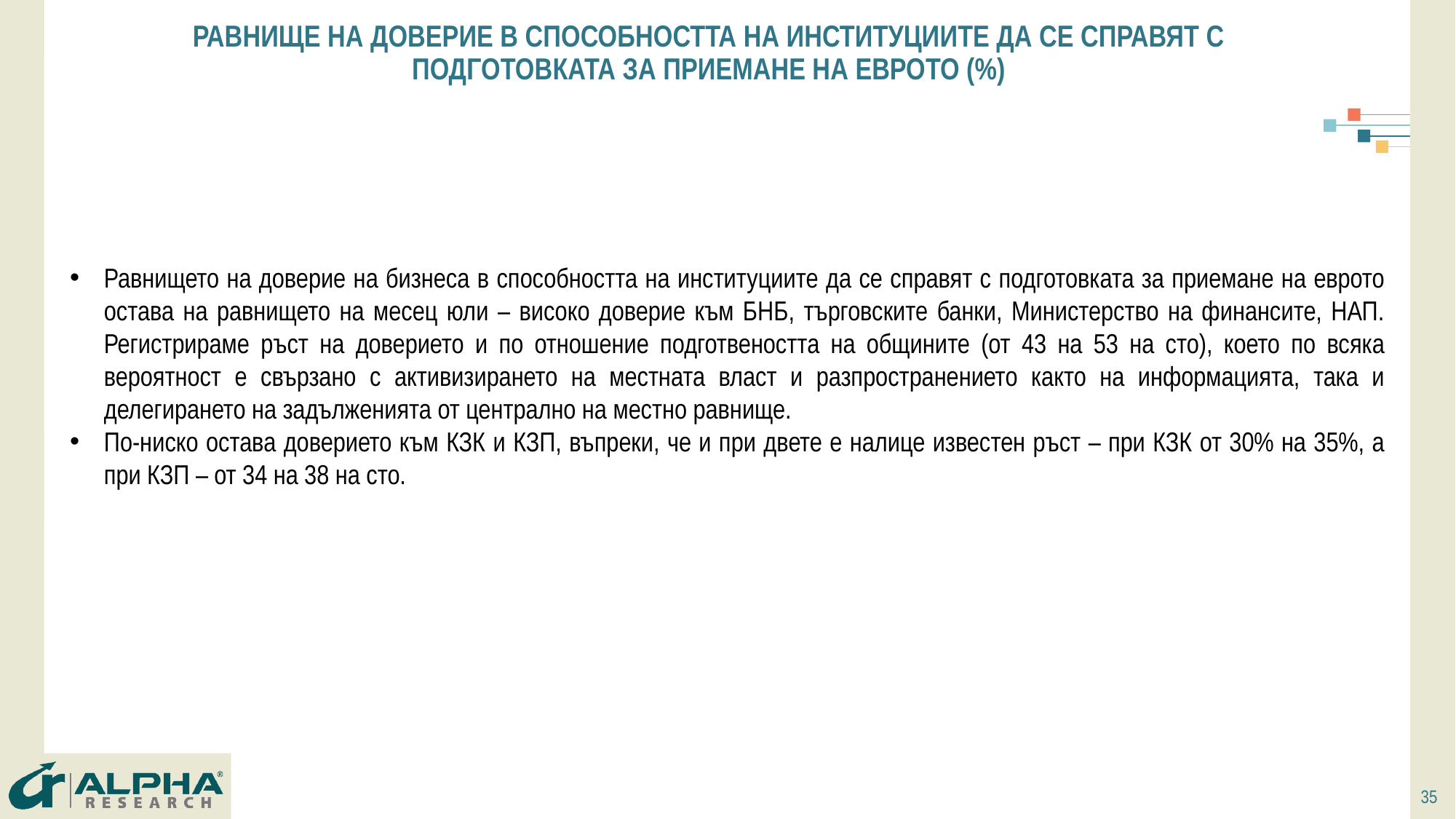

# РАВНИЩЕ НА ДОВЕРИЕ В СПОСОБНОСТТА НА ИНСТИТУЦИИТЕ ДА СЕ СПРАВЯТ С ПОДГОТОВКАТА ЗА ПРИЕМАНЕ НА ЕВРОТО (%)
Равнището на доверие на бизнеса в способността на институциите да се справят с подготовката за приемане на еврото остава на равнището на месец юли – високо доверие към БНБ, търговските банки, Министерство на финансите, НАП. Регистрираме ръст на доверието и по отношение подготвеността на общините (от 43 на 53 на сто), което по всяка вероятност е свързано с активизирането на местната власт и разпространението както на информацията, така и делегирането на задълженията от централно на местно равнище.
По-ниско остава доверието към КЗК и КЗП, въпреки, че и при двете е налице известен ръст – при КЗК от 30% на 35%, а при КЗП – от 34 на 38 на сто.

35